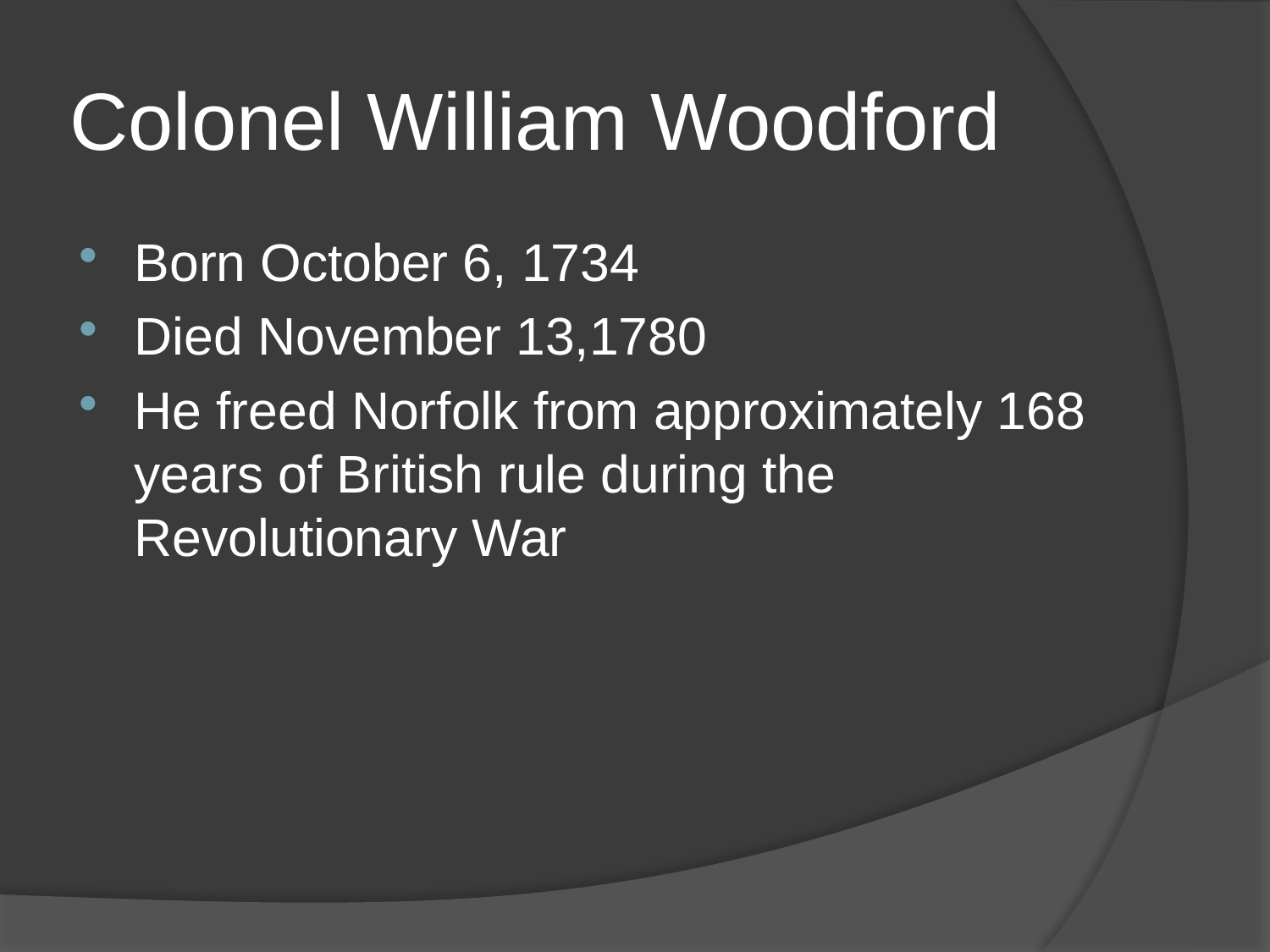

# Colonel William Woodford
Born October 6, 1734
Died November 13,1780
He freed Norfolk from approximately 168 years of British rule during the Revolutionary War